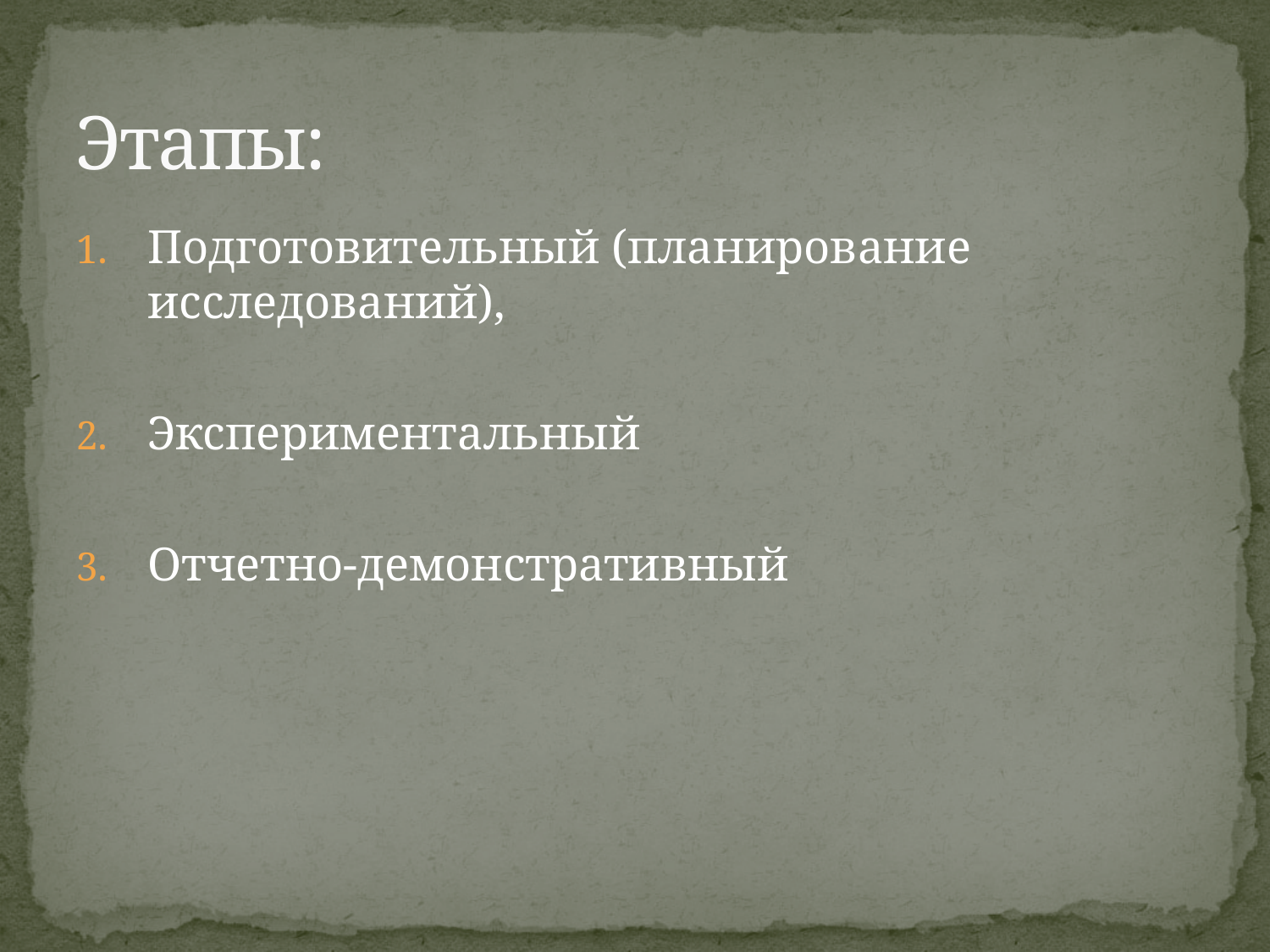

# Этапы:
Подготовительный (планирование исследований),

Экспериментальный

Отчетно-демонстративный